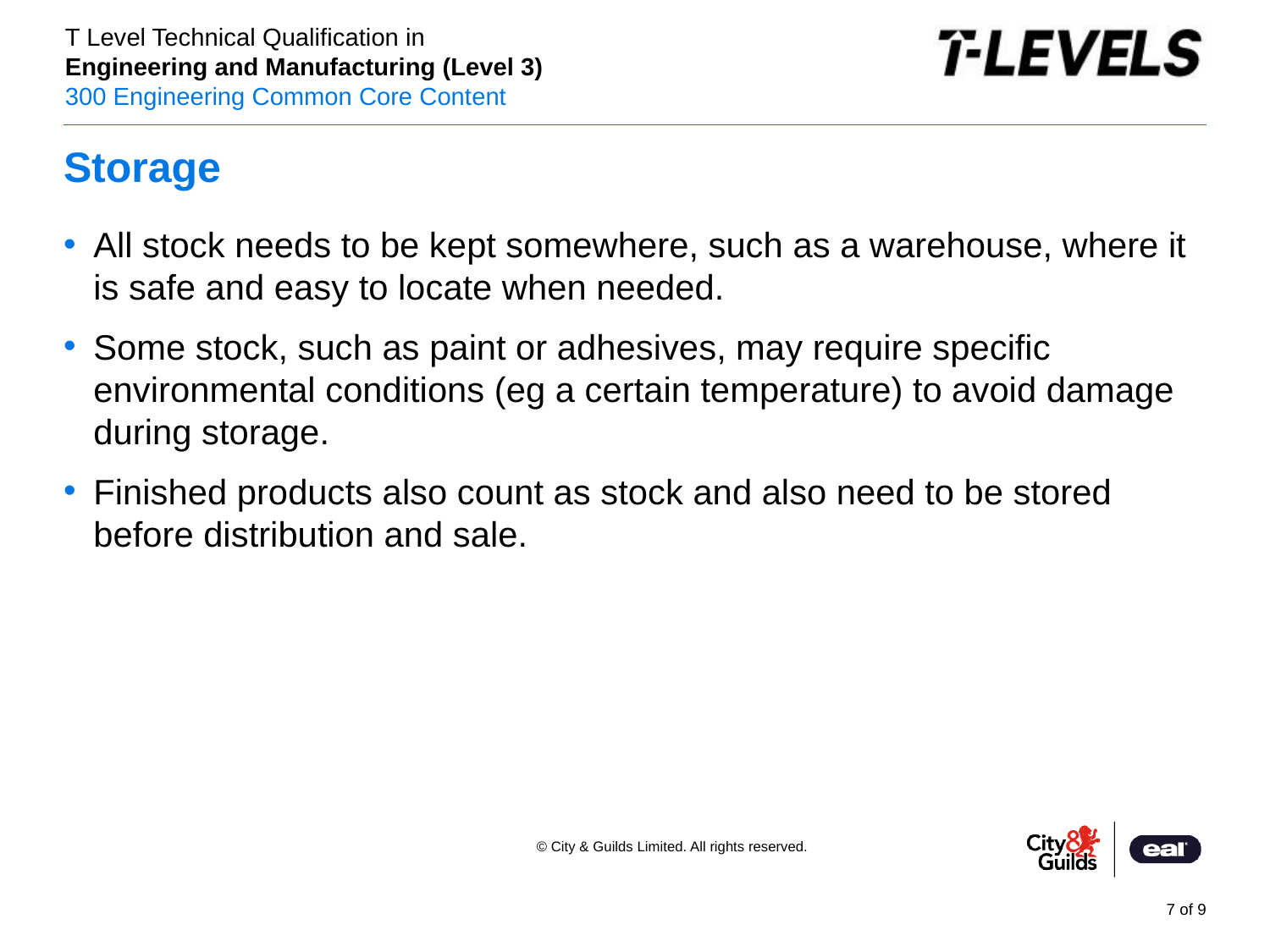

# Storage
All stock needs to be kept somewhere, such as a warehouse, where it is safe and easy to locate when needed.
Some stock, such as paint or adhesives, may require specific environmental conditions (eg a certain temperature) to avoid damage during storage.
Finished products also count as stock and also need to be stored before distribution and sale.